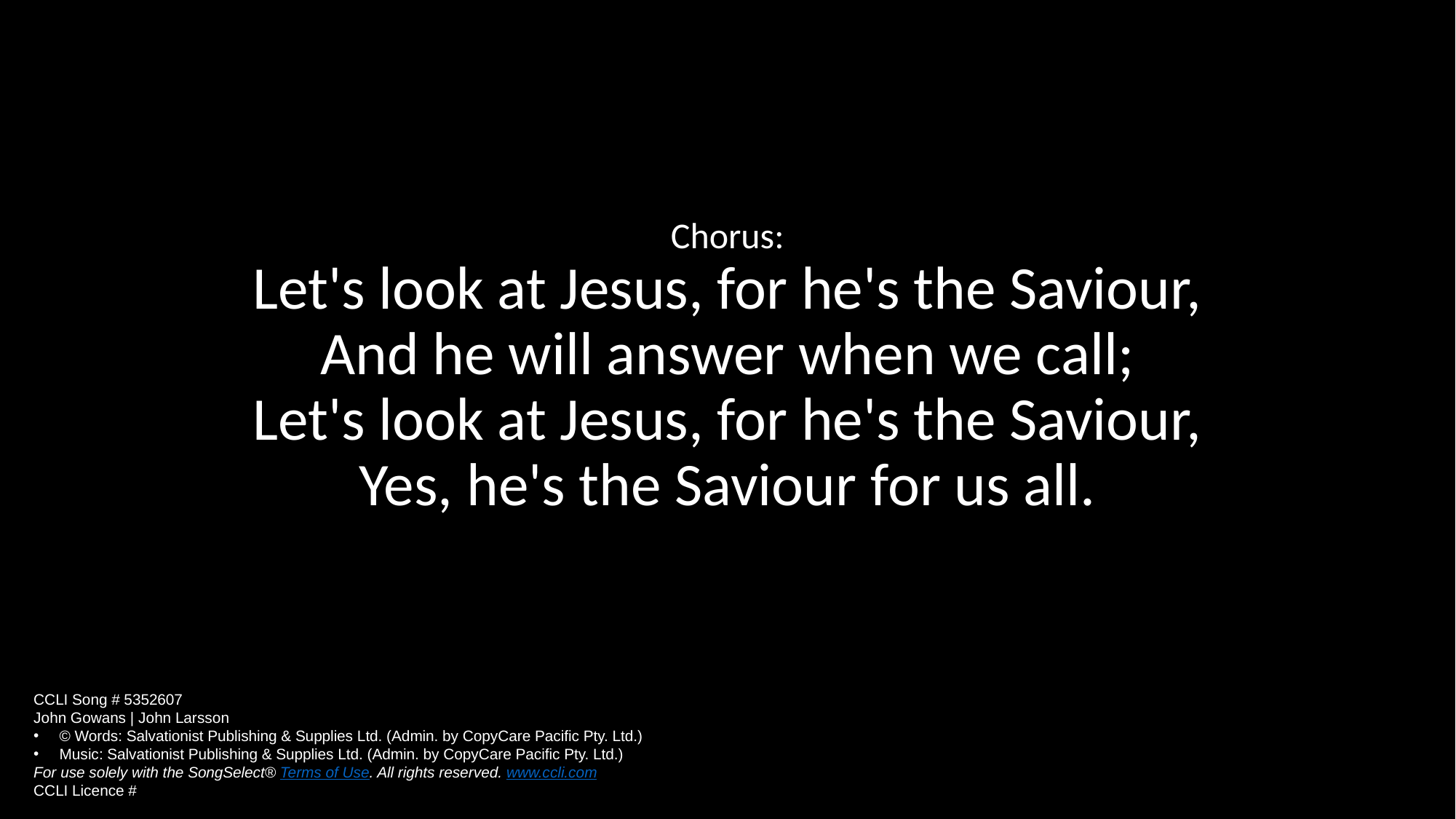

Chorus:
Let's look at Jesus, for he's the Saviour,
And he will answer when we call;
Let's look at Jesus, for he's the Saviour,
Yes, he's the Saviour for us all.
CCLI Song # 5352607
John Gowans | John Larsson
© Words: Salvationist Publishing & Supplies Ltd. (Admin. by CopyCare Pacific Pty. Ltd.)
Music: Salvationist Publishing & Supplies Ltd. (Admin. by CopyCare Pacific Pty. Ltd.)
For use solely with the SongSelect® Terms of Use. All rights reserved. www.ccli.com
CCLI Licence #